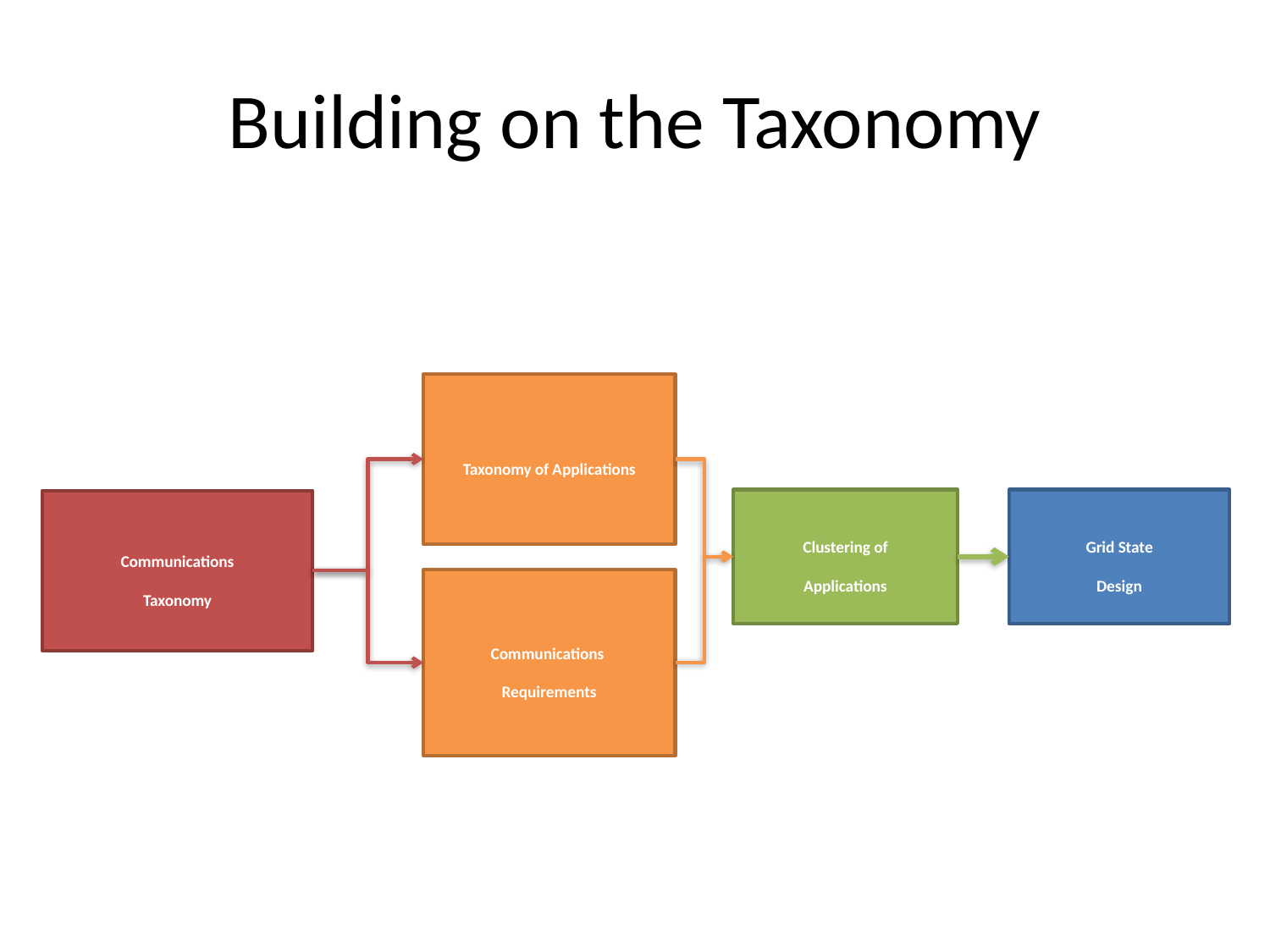

# Building on the Taxonomy
Taxonomy of Applications
Clustering of
Applications
Grid State
Design
Communications
Taxonomy
Communications
Requirements